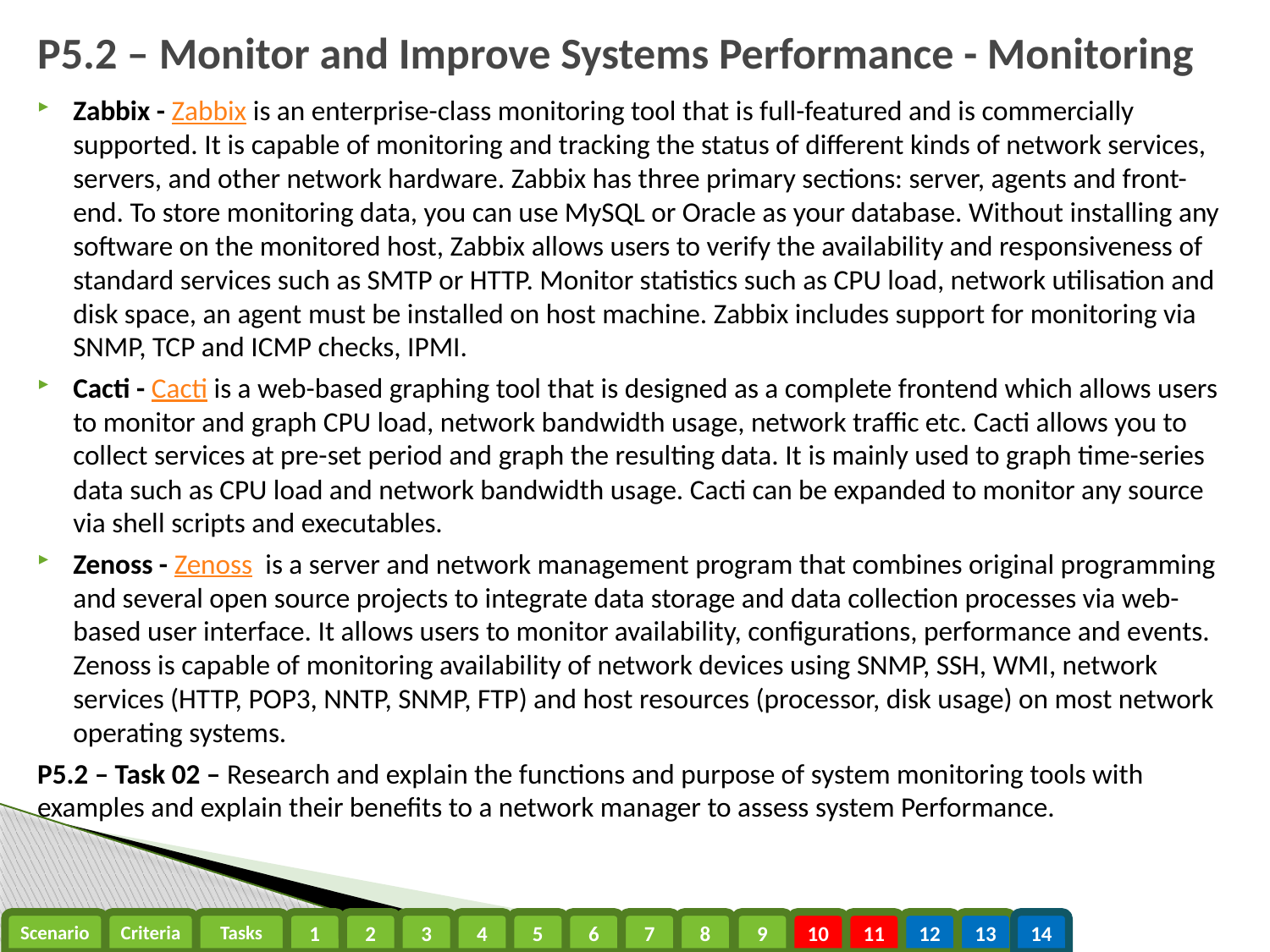

# P5.2 – Monitor and Improve Systems Performance - Monitoring
Zabbix - Zabbix is an enterprise-class monitoring tool that is full-featured and is commercially supported. It is capable of monitoring and tracking the status of different kinds of network services, servers, and other network hardware. Zabbix has three primary sections: server, agents and front-end. To store monitoring data, you can use MySQL or Oracle as your database. Without installing any software on the monitored host, Zabbix allows users to verify the availability and responsiveness of standard services such as SMTP or HTTP. Monitor statistics such as CPU load, network utilisation and disk space, an agent must be installed on host machine. Zabbix includes support for monitoring via SNMP, TCP and ICMP checks, IPMI.
Cacti - Cacti is a web-based graphing tool that is designed as a complete frontend which allows users to monitor and graph CPU load, network bandwidth usage, network traffic etc. Cacti allows you to collect services at pre-set period and graph the resulting data. It is mainly used to graph time-series data such as CPU load and network bandwidth usage. Cacti can be expanded to monitor any source via shell scripts and executables.
Zenoss - Zenoss  is a server and network management program that combines original programming and several open source projects to integrate data storage and data collection processes via web-based user interface. It allows users to monitor availability, configurations, performance and events. Zenoss is capable of monitoring availability of network devices using SNMP, SSH, WMI, network services (HTTP, POP3, NNTP, SNMP, FTP) and host resources (processor, disk usage) on most network operating systems.
P5.2 – Task 02 – Research and explain the functions and purpose of system monitoring tools with examples and explain their benefits to a network manager to assess system Performance.